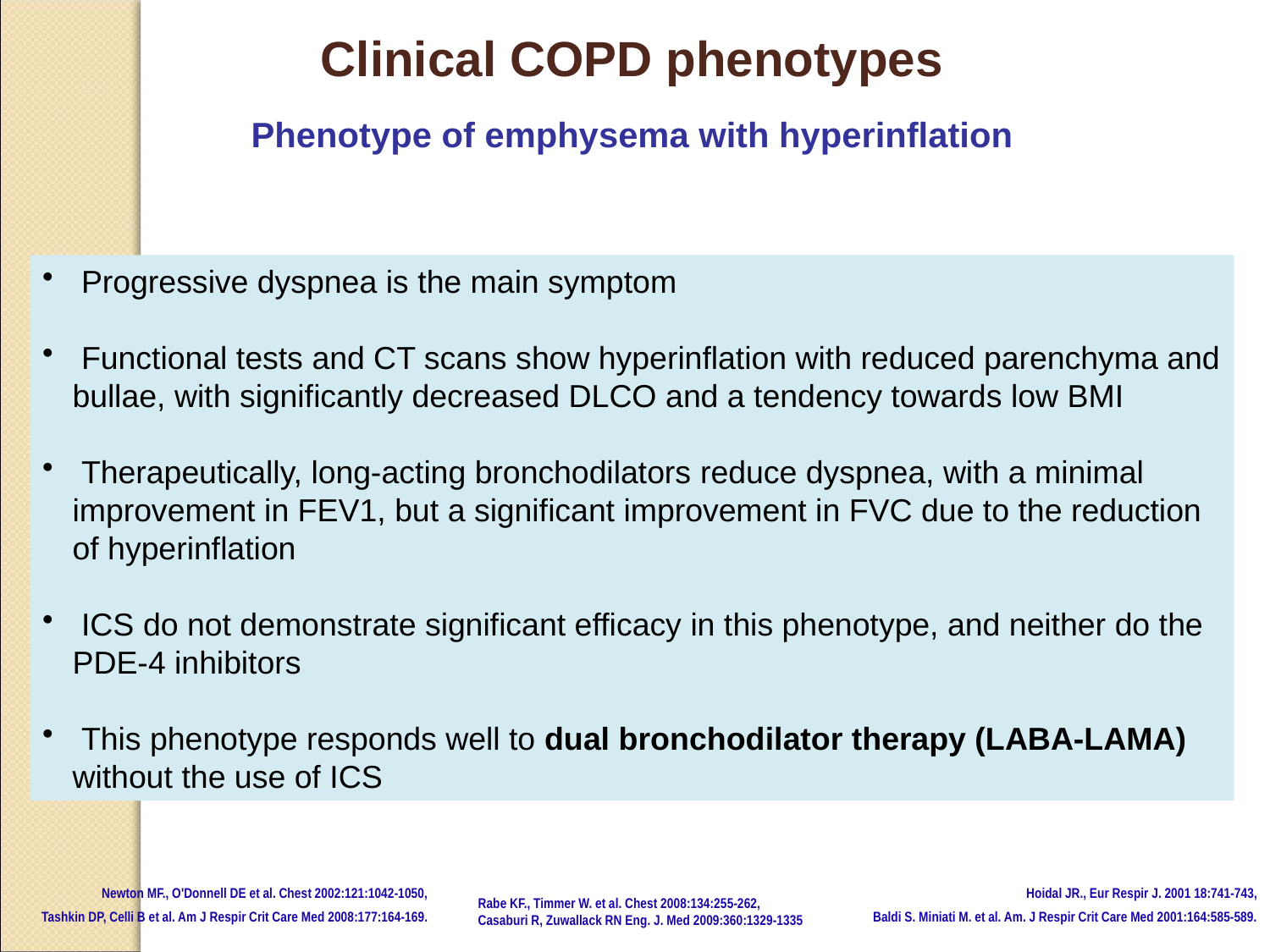

Clinical COPD phenotypes
Phenotype of emphysema with hyperinflation
 Progressive dyspnea is the main symptom
 Functional tests and CT scans show hyperinflation with reduced parenchyma and bullae, with significantly decreased DLCO and a tendency towards low BMI
 Therapeutically, long-acting bronchodilators reduce dyspnea, with a minimal improvement in FEV1, but a significant improvement in FVC due to the reduction of hyperinflation

 ICS do not demonstrate significant efficacy in this phenotype, and neither do the PDE-4 inhibitors
 This phenotype responds well to dual bronchodilator therapy (LABA-LAMA) without the use of ICS
Newton MF., O'Donnell DE et al. Chest 2002:121:1042-1050,
Tashkin DP, Celli B et al. Am J Respir Crit Care Med 2008:177:164-169.
Hoidal JR., Eur Respir J. 2001 18:741-743,
Baldi S. Miniati M. et al. Am. J Respir Crit Care Med 2001:164:585-589.
Rabe KF., Timmer W. et al. Chest 2008:134:255-262,
Casaburi R, Zuwallack RN Eng. J. Med 2009:360:1329-1335